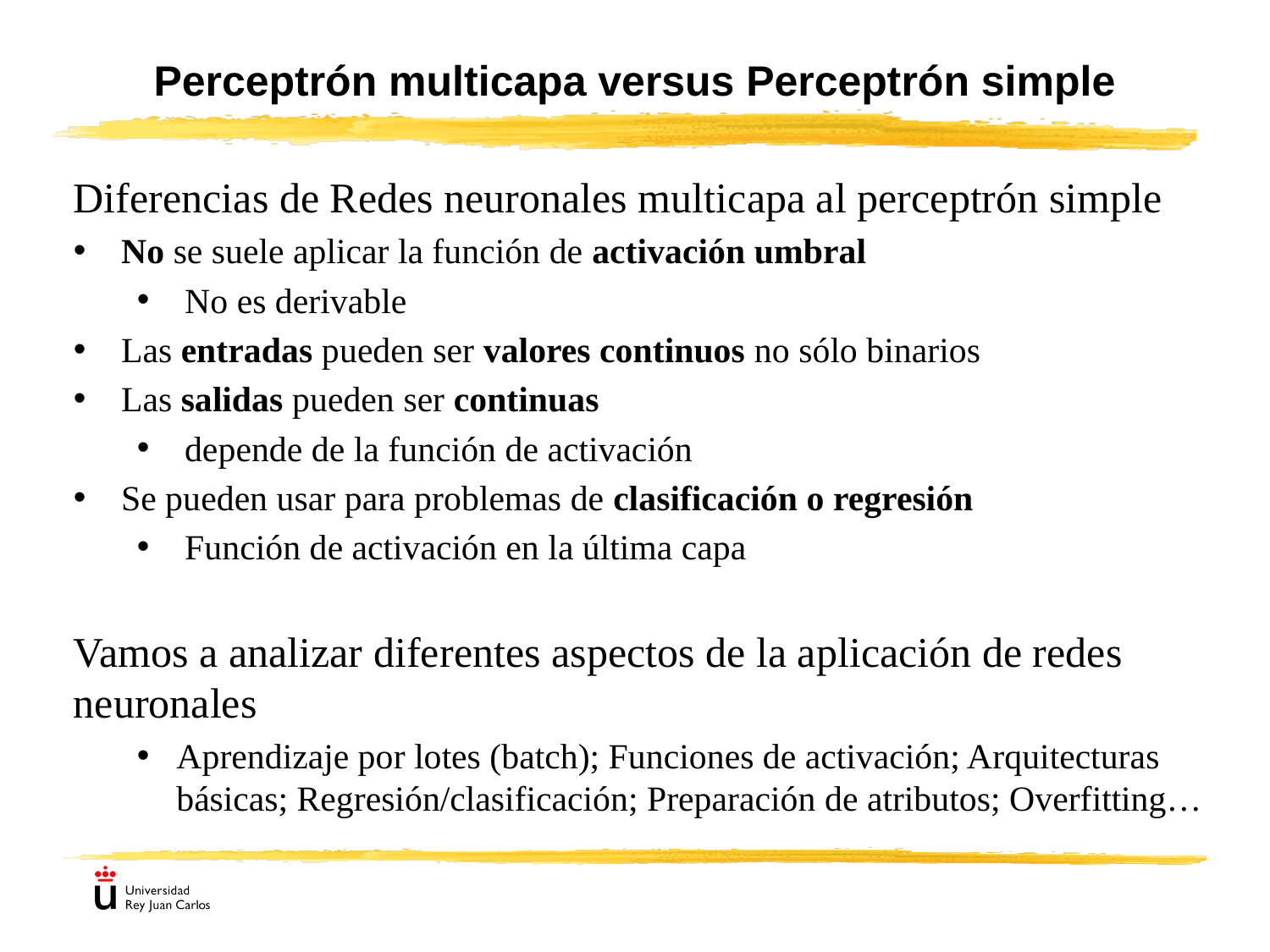

# Perceptrón multicapa versus Perceptrón simple
Diferencias de Redes neuronales multicapa al perceptrón simple
No se suele aplicar la función de activación umbral
No es derivable
Las entradas pueden ser valores continuos no sólo binarios
Las salidas pueden ser continuas
depende de la función de activación
Se pueden usar para problemas de clasificación o regresión
Función de activación en la última capa

Vamos a analizar diferentes aspectos de la aplicación de redes neuronales
Aprendizaje por lotes (batch); Funciones de activación; Arquitecturas básicas; Regresión/clasificación; Preparación de atributos; Overfitting…